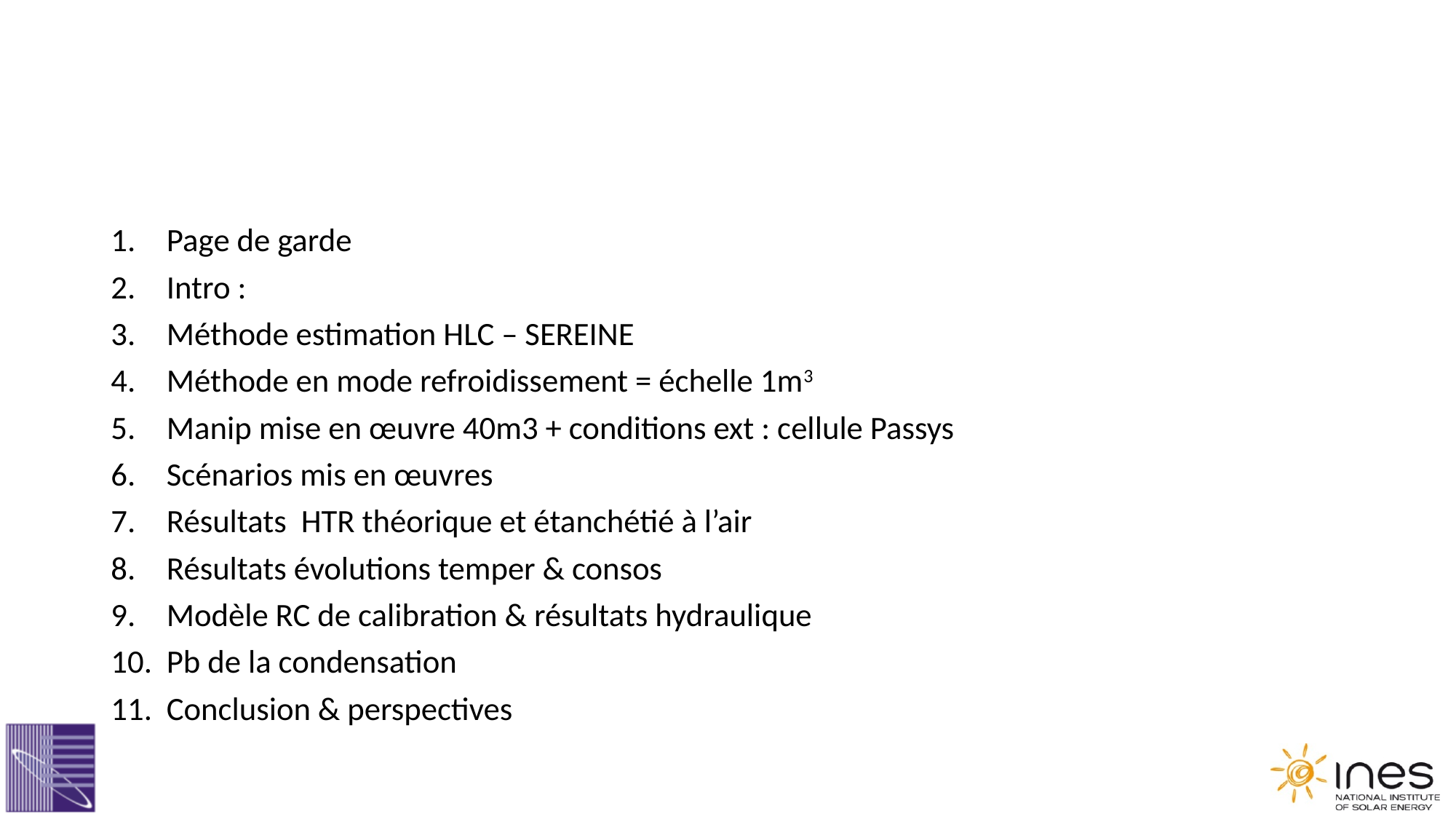

#
Page de garde
Intro :
Méthode estimation HLC – SEREINE
Méthode en mode refroidissement = échelle 1m3
Manip mise en œuvre 40m3 + conditions ext : cellule Passys
Scénarios mis en œuvres
Résultats  HTR théorique et étanchétié à l’air
Résultats évolutions temper & consos
Modèle RC de calibration & résultats hydraulique
Pb de la condensation
Conclusion & perspectives